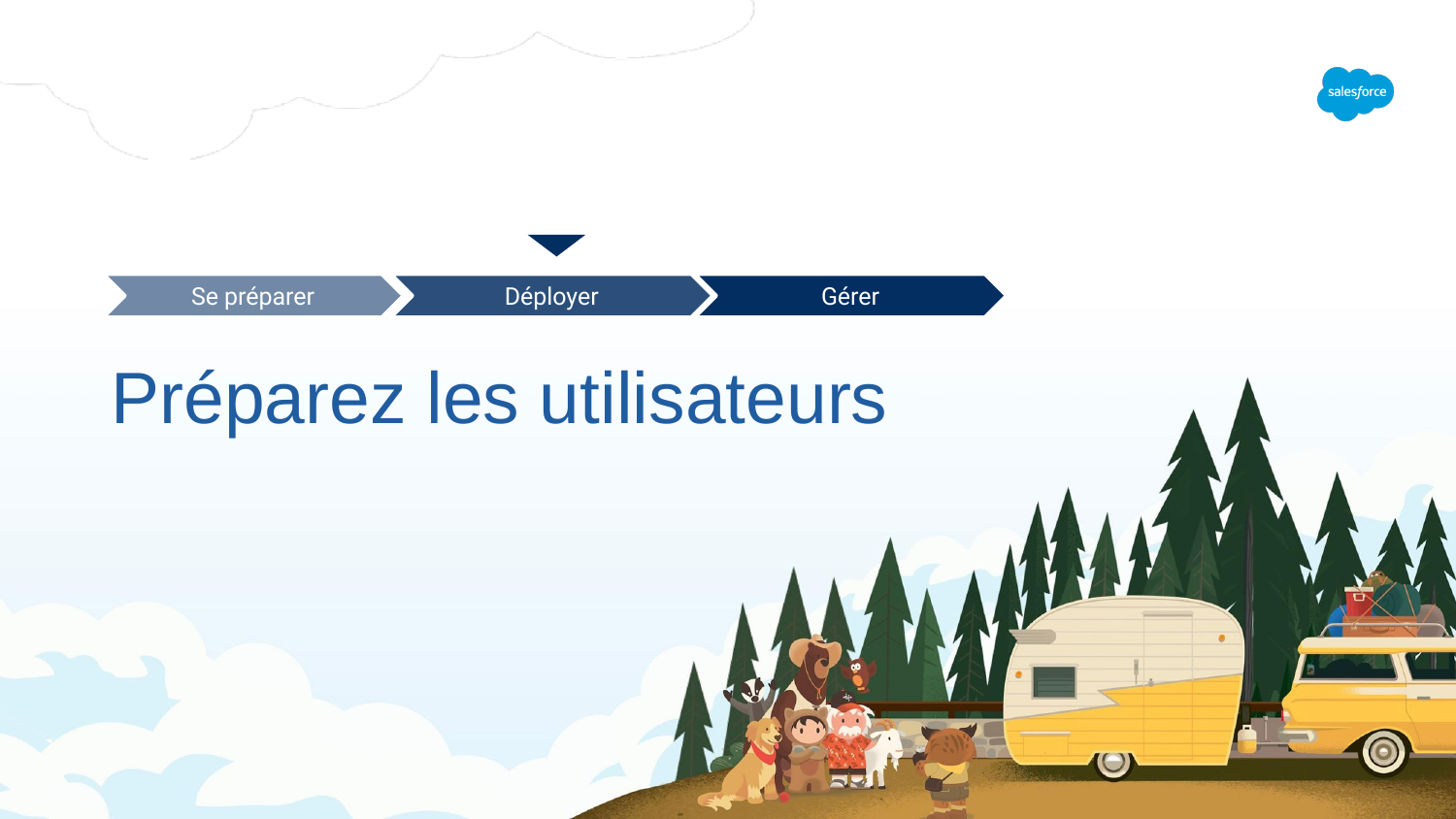

Se préparer
Déployer
Gérer
# Préparez les utilisateurs